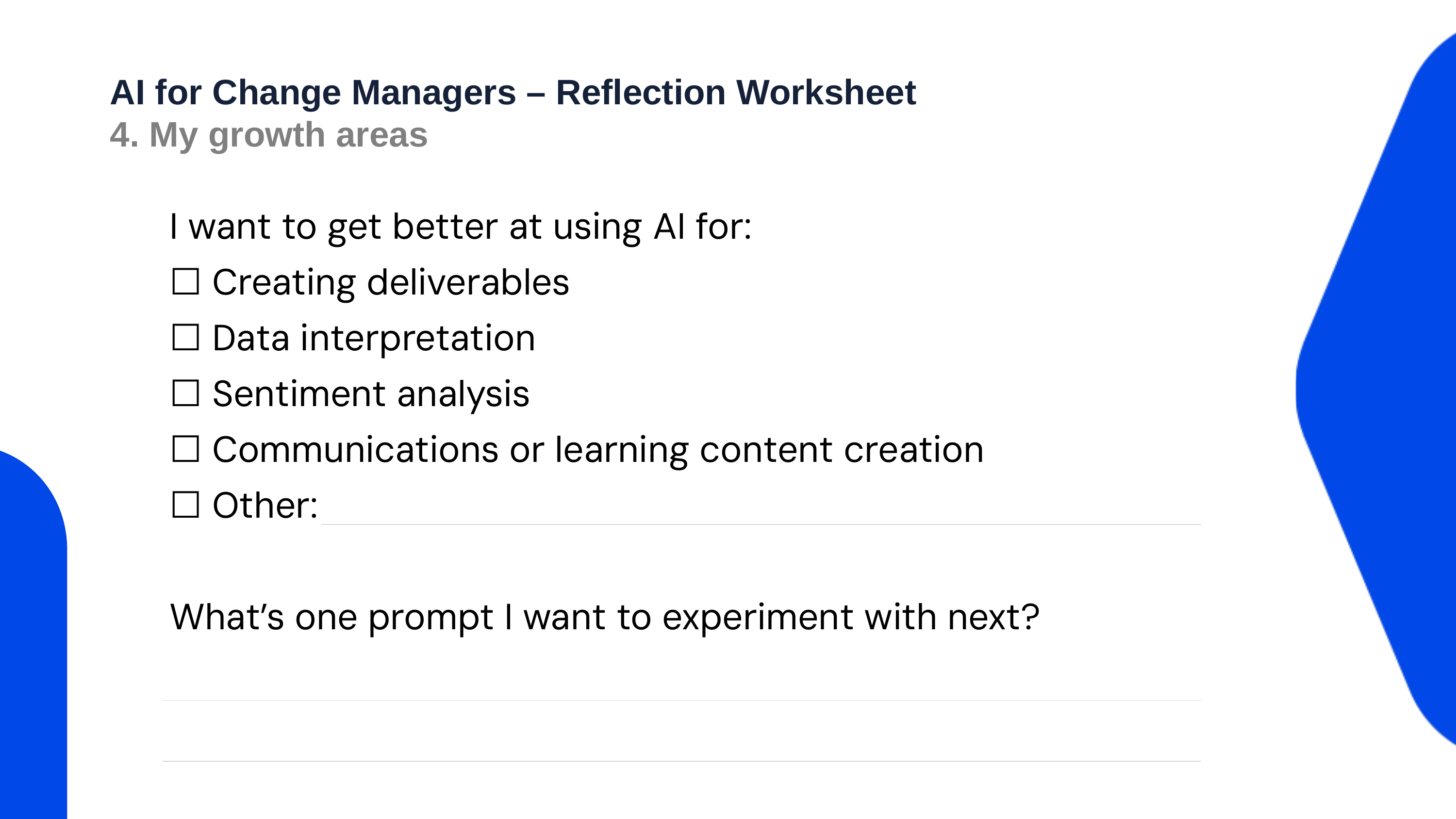

AI for Change Managers – Reflection Worksheet
4. My growth areas
I want to get better at using AI for:
☐ Creating deliverables
☐ Data interpretation
☐ Sentiment analysis
☐ Communications or learning content creation
☐ Other:

What’s one prompt I want to experiment with next?